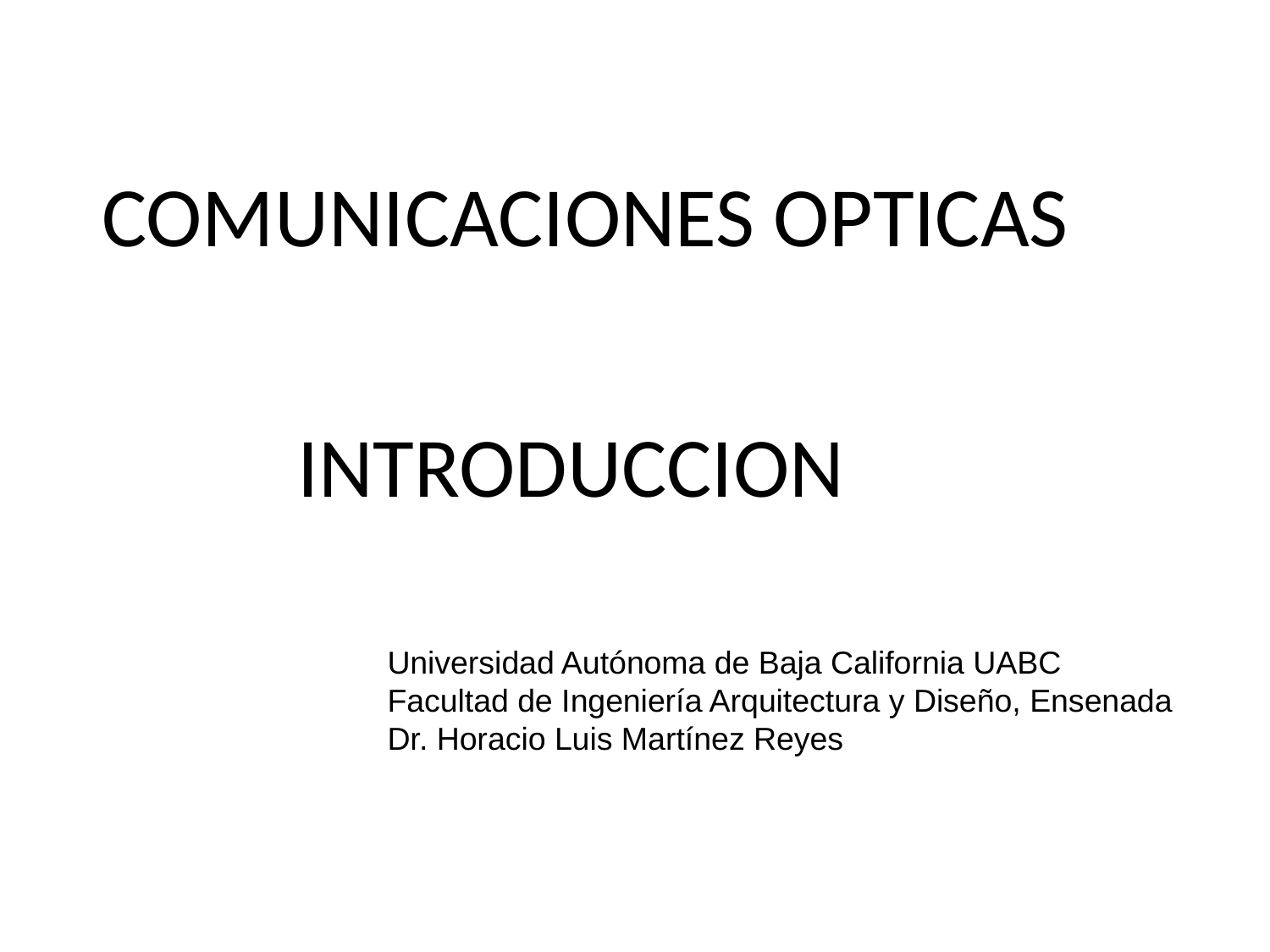

COMUNICACIONES OPTICAS
INTRODUCCION
Universidad Autónoma de Baja California UABC
Facultad de Ingeniería Arquitectura y Diseño, Ensenada
Dr. Horacio Luis Martínez Reyes